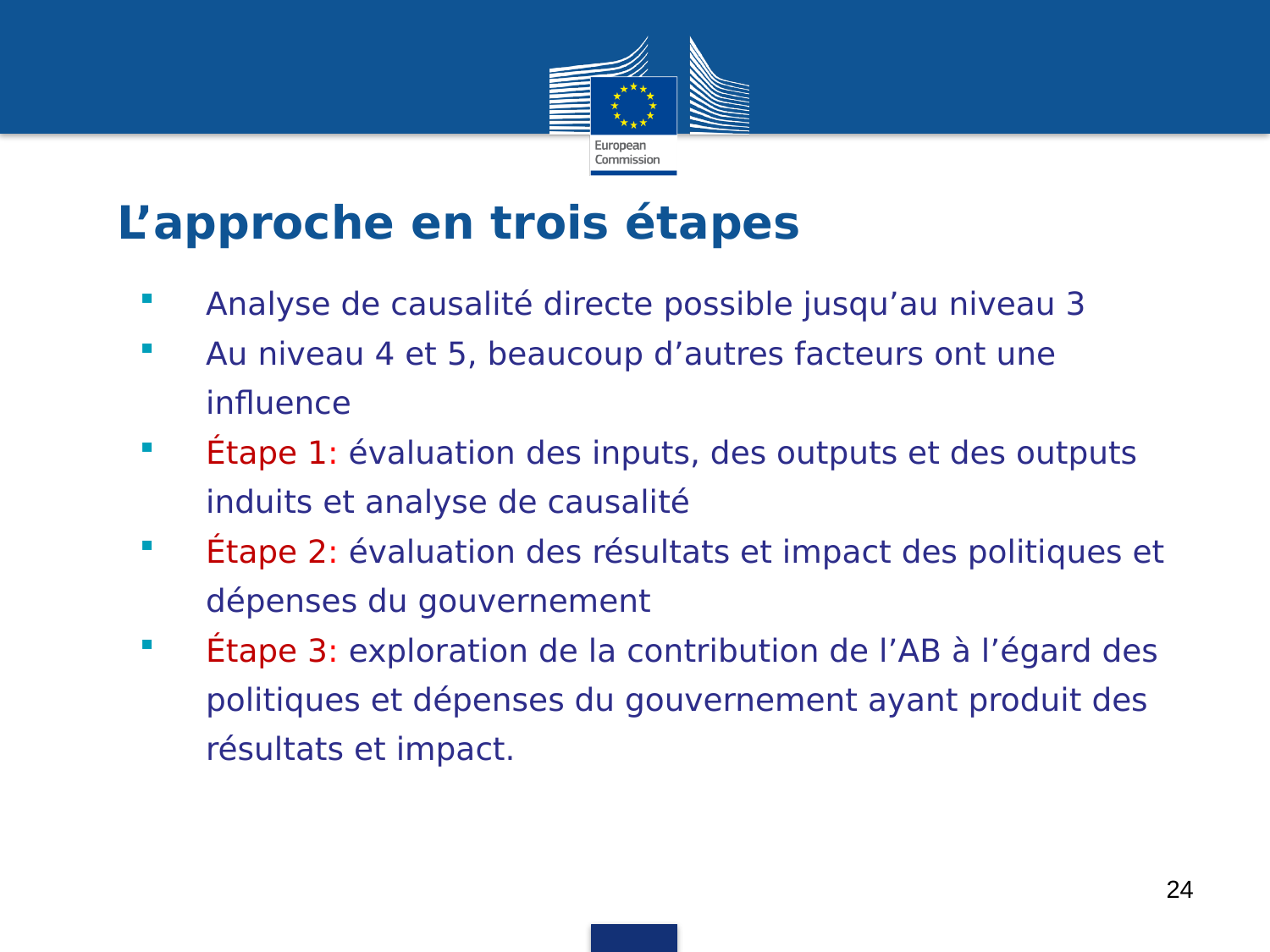

# L’approche en trois étapes
Analyse de causalité directe possible jusqu’au niveau 3
Au niveau 4 et 5, beaucoup d’autres facteurs ont une influence
Étape 1: évaluation des inputs, des outputs et des outputs induits et analyse de causalité
Étape 2: évaluation des résultats et impact des politiques et dépenses du gouvernement
Étape 3: exploration de la contribution de l’AB à l’égard des politiques et dépenses du gouvernement ayant produit des résultats et impact.

24